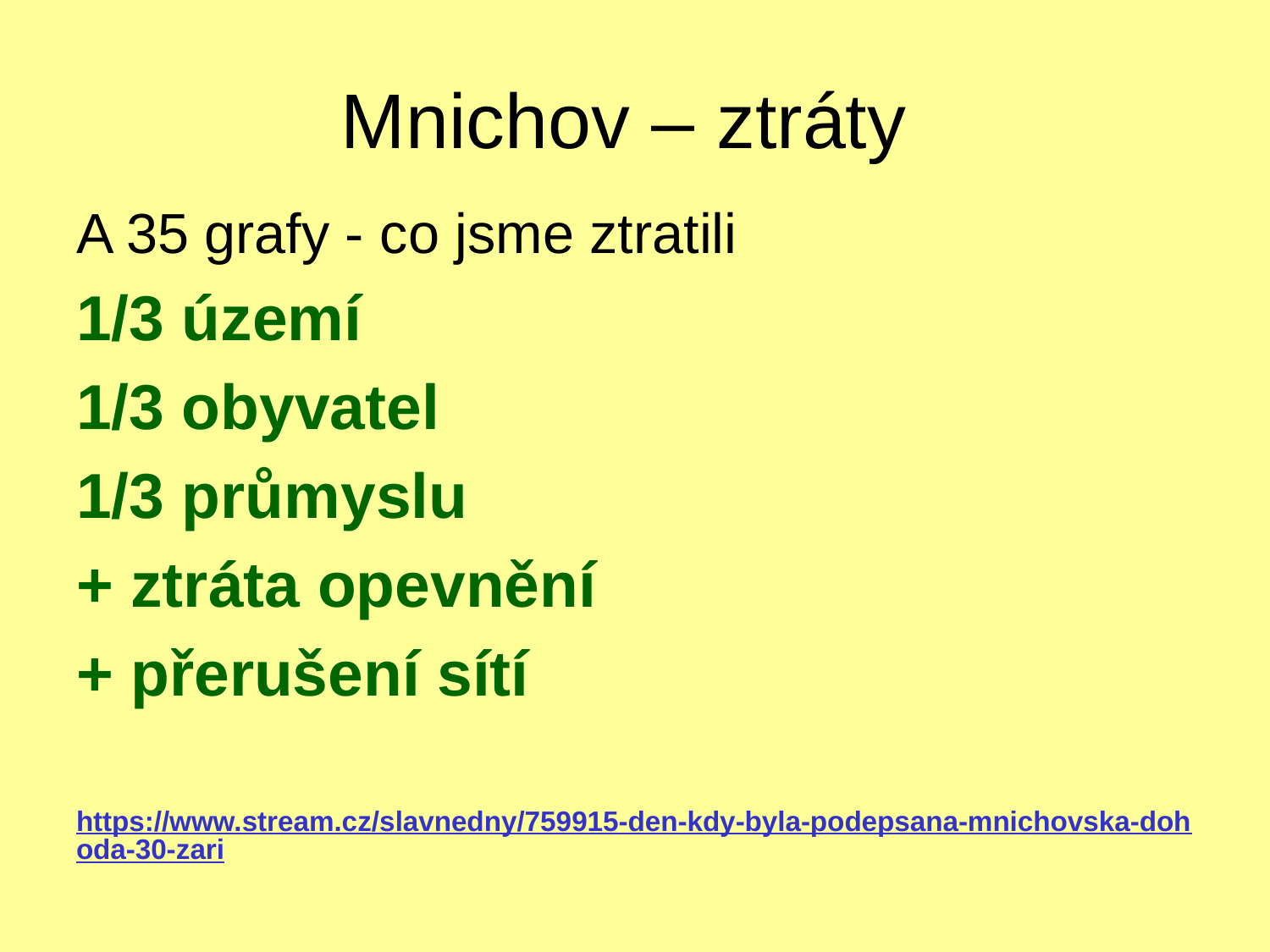

# Mnichov – ztráty
A 35 grafy - co jsme ztratili
1/3 území
1/3 obyvatel
1/3 průmyslu
+ ztráta opevnění
+ přerušení sítí

https://www.stream.cz/slavnedny/759915-den-kdy-byla-podepsana-mnichovska-dohoda-30-zari